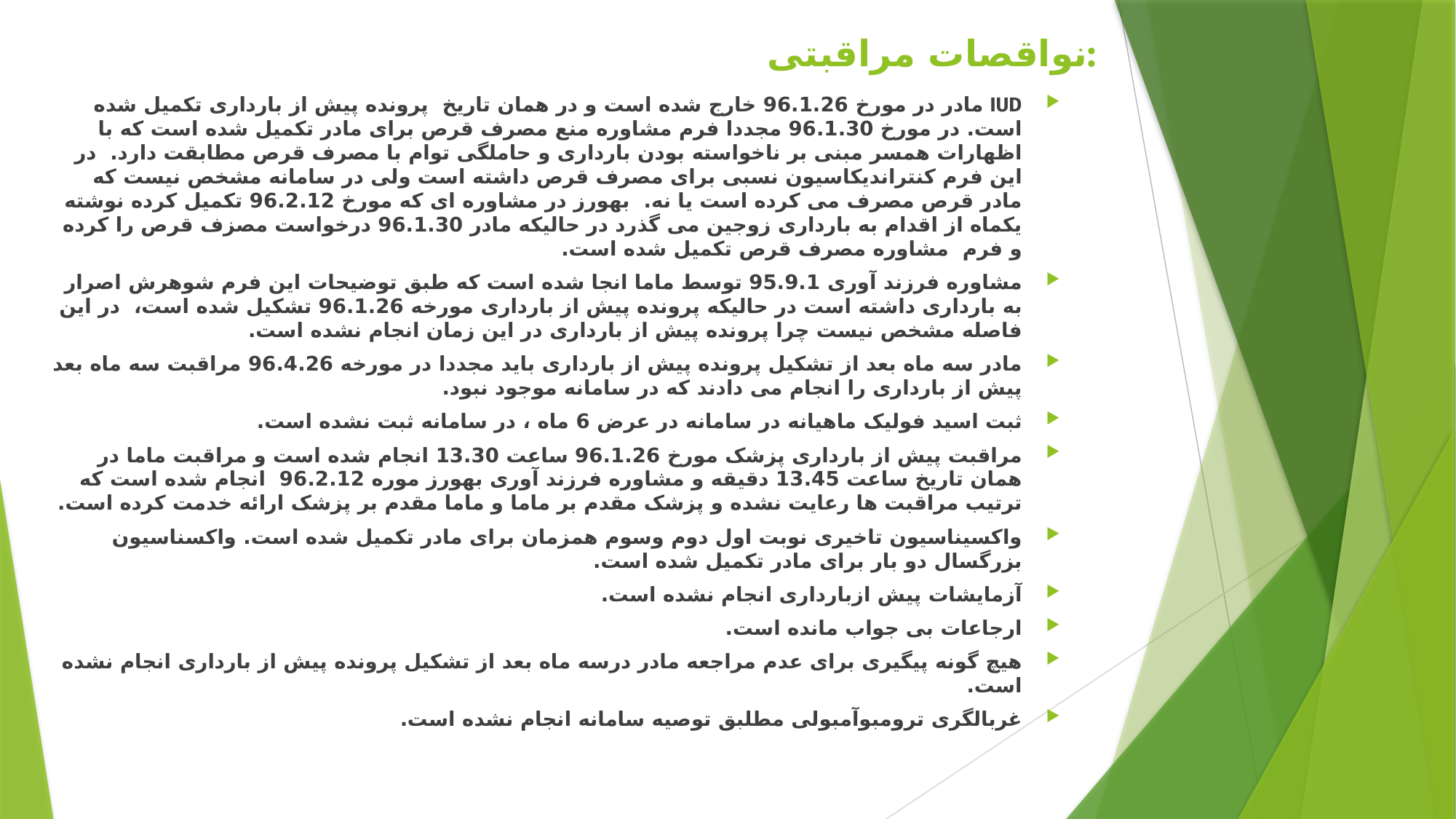

# نواقصات مراقبتی:
IUD مادر در مورخ 96.1.26 خارج شده است و در همان تاریخ  پرونده پیش از بارداری تکمیل شده است. در مورخ 96.1.30 مجددا فرم مشاوره منع مصرف قرص برای مادر تکمیل شده است که با اظهارات همسر مبنی بر ناخواسته بودن بارداری و حاملگی توام با مصرف قرص مطابقت دارد.  در این فرم کنتراندیکاسیون نسبی برای مصرف قرص داشته است ولی در سامانه مشخص نیست که مادر قرص مصرف می کرده است یا نه.  بهورز در مشاوره ای که مورخ 96.2.12 تکمیل کرده نوشته یکماه از اقدام به بارداری زوجین می گذرد در حالیکه مادر 96.1.30 درخواست مصزف قرص را کرده و فرم  مشاوره مصرف قرص تکمیل شده است.
مشاوره فرزند آوری 95.9.1 توسط ماما انجا شده است که طبق توضیحات این فرم شوهرش اصرار به بارداری داشته است در حالیکه پرونده پیش از بارداری مورخه 96.1.26 تشکیل شده است،  در این فاصله مشخص نیست چرا پرونده پیش از بارداری در این زمان انجام نشده است.
مادر سه ماه بعد از تشکیل پرونده پیش از بارداری باید مجددا در مورخه 96.4.26 مراقبت سه ماه بعد پیش از بارداری را انجام می دادند که در سامانه موجود نبود.
ثبت اسید فولیک ماهیانه در سامانه در عرض 6 ماه ، در سامانه ثبت نشده است.
مراقبت پیش از بارداری پزشک مورخ 96.1.26 ساعت 13.30 انجام شده است و مراقبت ماما در همان تاریخ ساعت 13.45 دقیقه و مشاوره فرزند آوری بهورز موره 96.2.12  انجام شده است که ترتیب مراقبت ها رعایت نشده و پزشک مقدم بر ماما و ماما مقدم بر پزشک ارائه خدمت کرده است.
واکسیناسیون تاخیری نوبت اول دوم وسوم همزمان برای مادر تکمیل شده است. واکسناسیون بزرگسال دو بار برای مادر تکمیل شده است.
آزمایشات پیش ازبارداری انجام نشده است.
ارجاعات بی جواب مانده است.
هیچ گونه پیگیری برای عدم مراجعه مادر درسه ماه بعد از تشکیل پرونده پیش از بارداری انجام نشده است.
غربالگری ترومبوآمبولی مطلبق توصیه سامانه انجام نشده است.